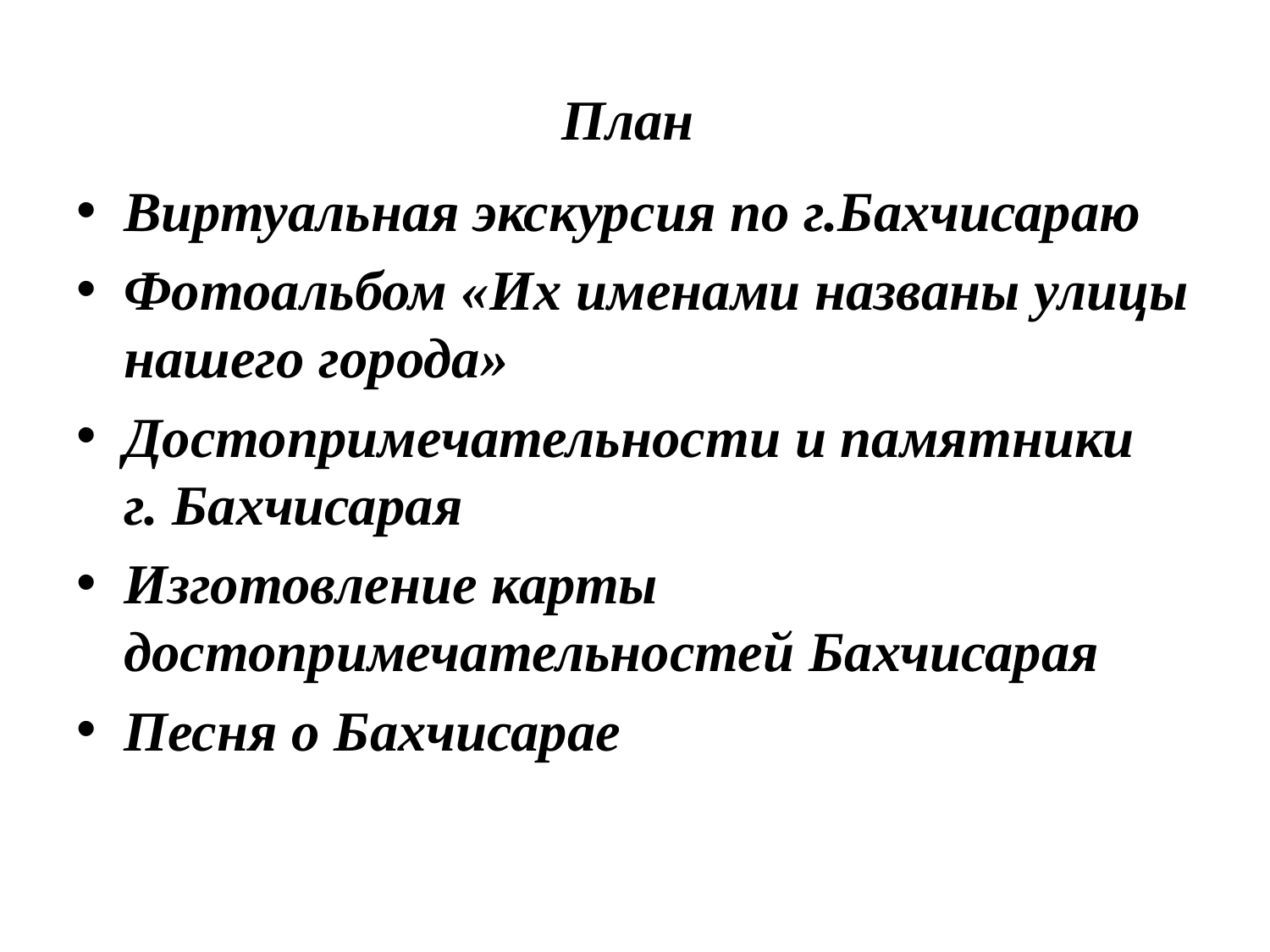

# План
Виртуальная экскурсия по г.Бахчисараю
Фотоальбом «Их именами названы улицы нашего города»
Достопримечательности и памятники  г. Бахчисарая
Изготовление карты достопримечательностей Бахчисарая
Песня о Бахчисарае